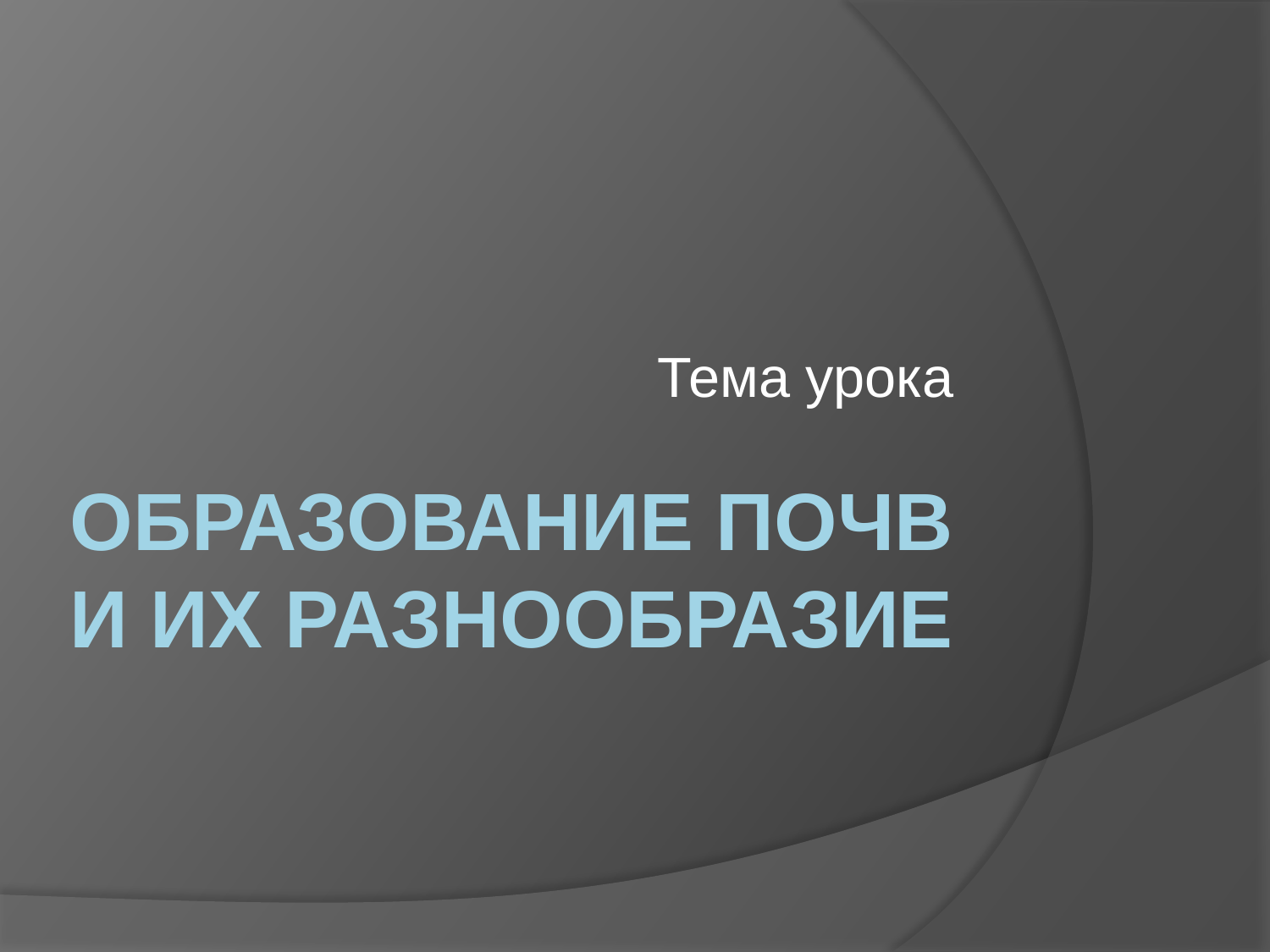

Тема урока

# Образование почв и их разнообразие